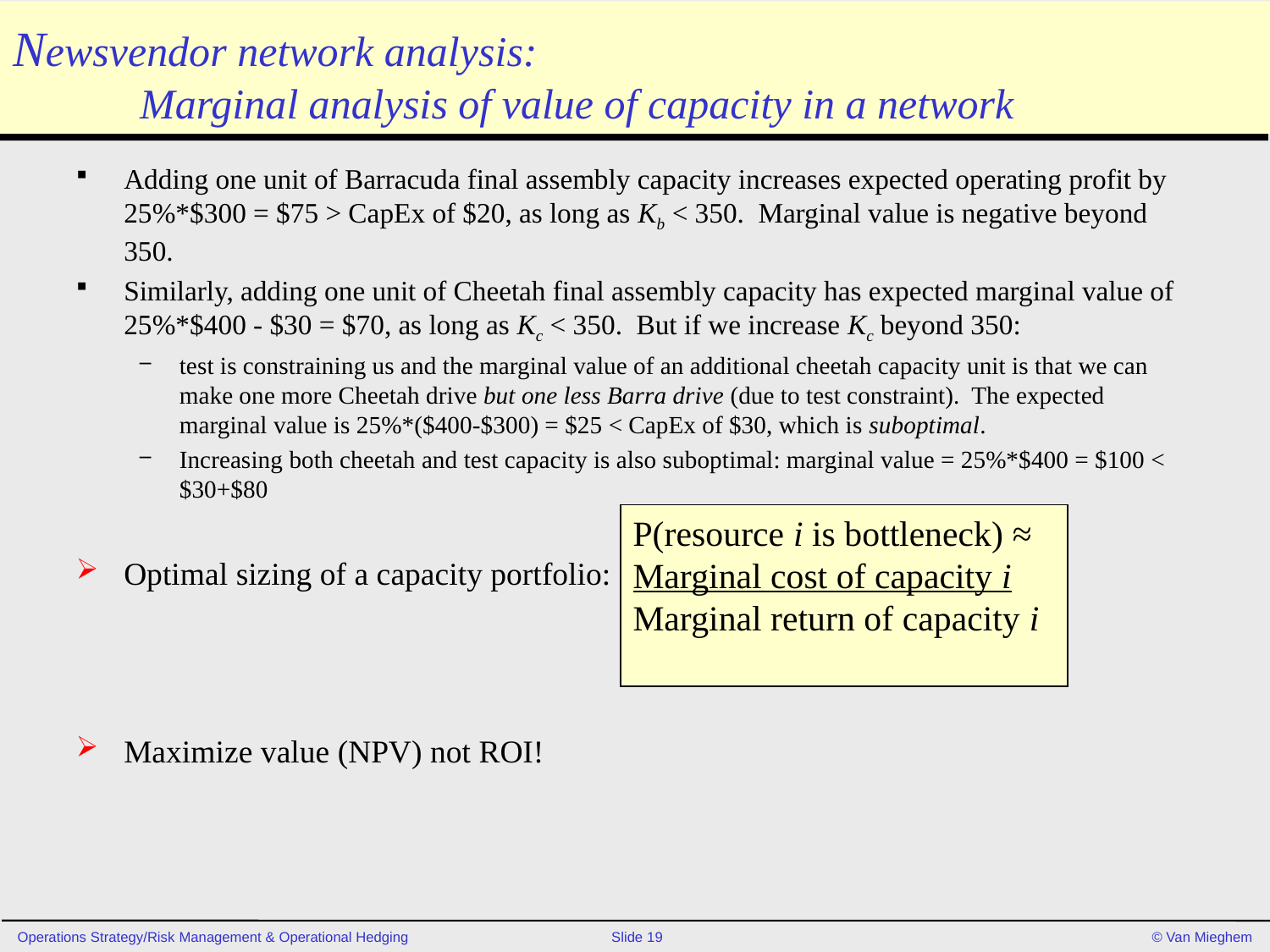

# Newsvendor network analysis: Marginal analysis of value of capacity in a network
Adding one unit of Barracuda final assembly capacity increases expected operating profit by 25%*$300 = $75 > CapEx of $20, as long as Kb < 350.  Marginal value is negative beyond 350.
Similarly, adding one unit of Cheetah final assembly capacity has expected marginal value of 25%*$400 - $30 = $70, as long as Kc < 350.  But if we increase Kc beyond 350:
test is constraining us and the marginal value of an additional cheetah capacity unit is that we can make one more Cheetah drive but one less Barra drive (due to test constraint).  The expected marginal value is 25%*($400-$300) = $25 < CapEx of $30, which is suboptimal.
Increasing both cheetah and test capacity is also suboptimal: marginal value = 25%*$400 = $100 < $30+$80

Optimal sizing of a capacity portfolio:

Maximize value (NPV) not ROI!
P(resource i is bottleneck) ≈
Marginal cost of capacity i
Marginal return of capacity i